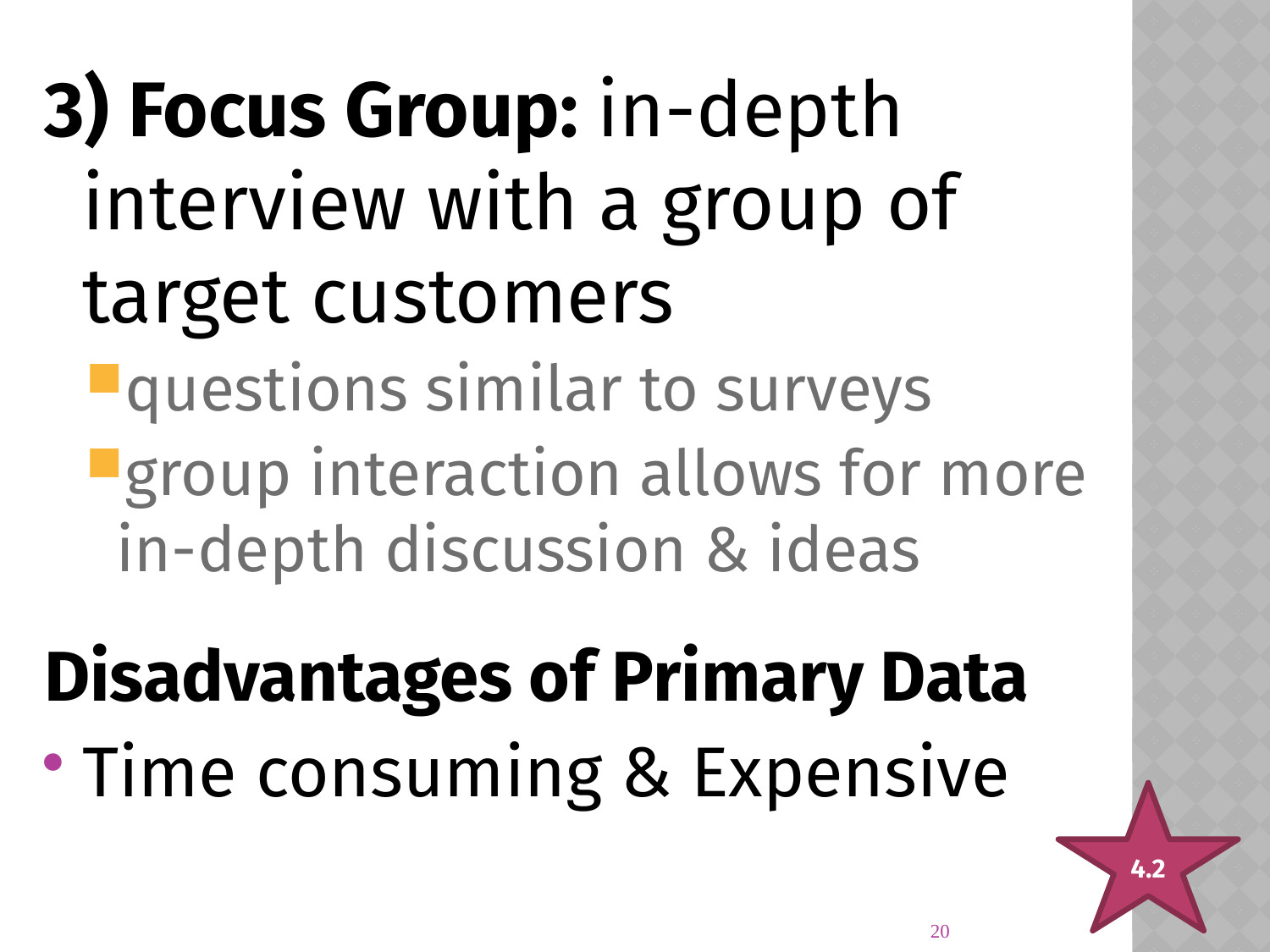

3) Focus Group: in-depth interview with a group of target customers
questions similar to surveys
group interaction allows for more
in-depth discussion & ideas

Disadvantages of Primary Data
Time consuming & Expensive
4.2
20